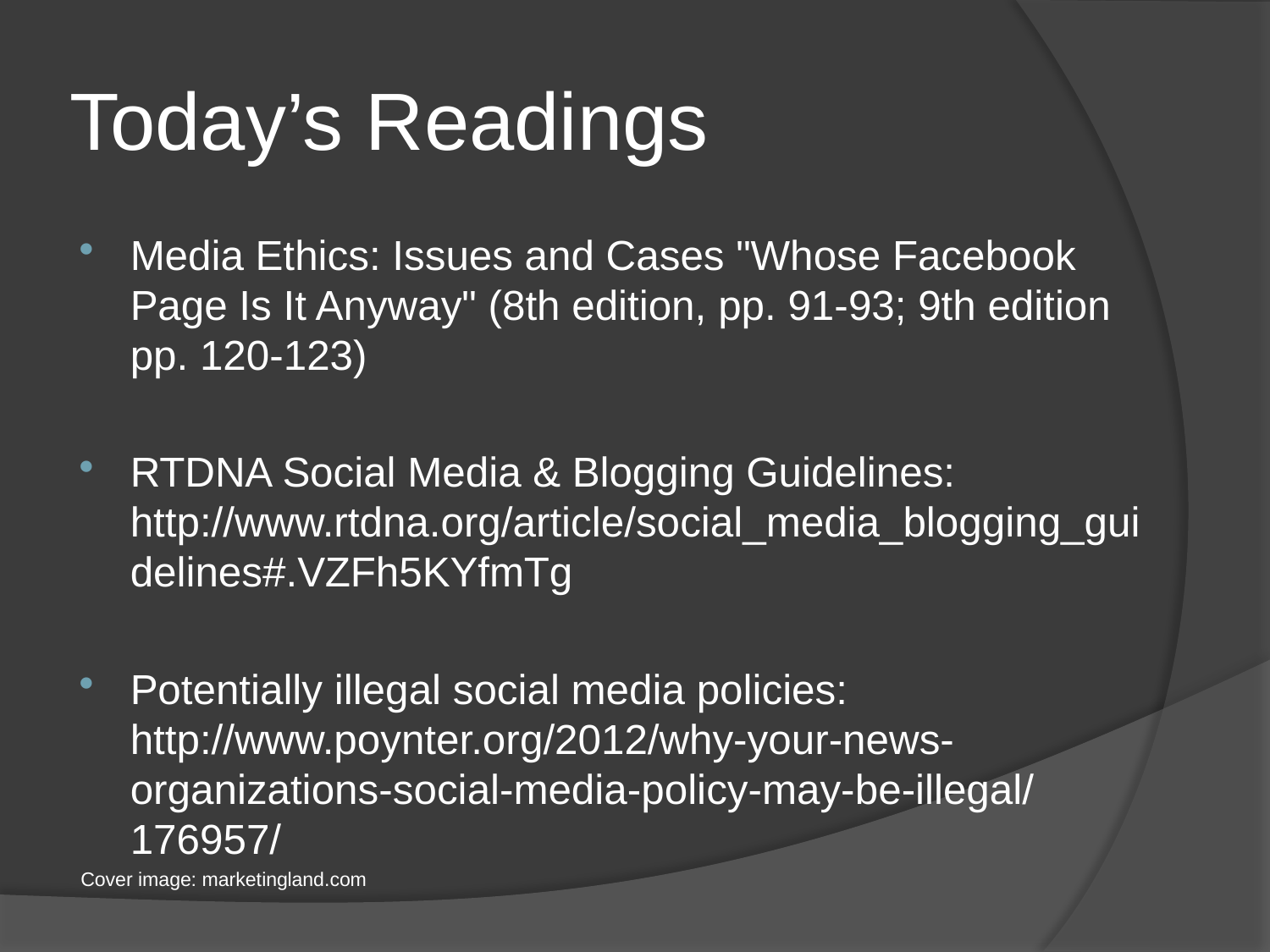

# Today’s Readings
Media Ethics: Issues and Cases "Whose Facebook Page Is It Anyway" (8th edition, pp. 91-93; 9th edition pp. 120-123)

RTDNA Social Media & Blogging Guidelines: http://www.rtdna.org/article/social_media_blogging_guidelines#.VZFh5KYfmTg

Potentially illegal social media policies: http://www.poynter.org/2012/why-your-news-organizations-social-media-policy-may-be-illegal/176957/
Cover image: marketingland.com